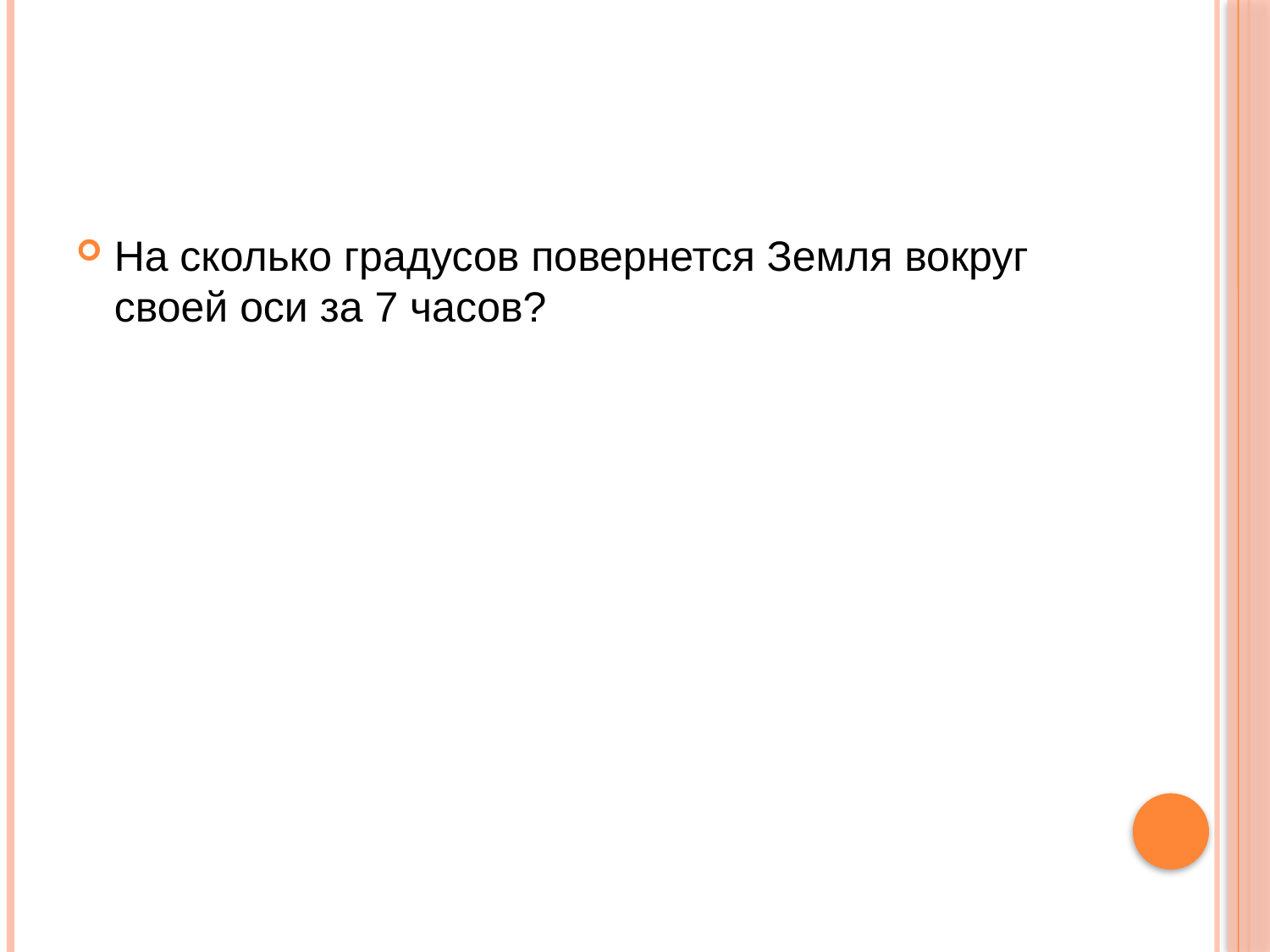

#
На сколь­ко гра­ду­сов по­вер­нет­ся Земля во­круг своей оси за 7 часов?